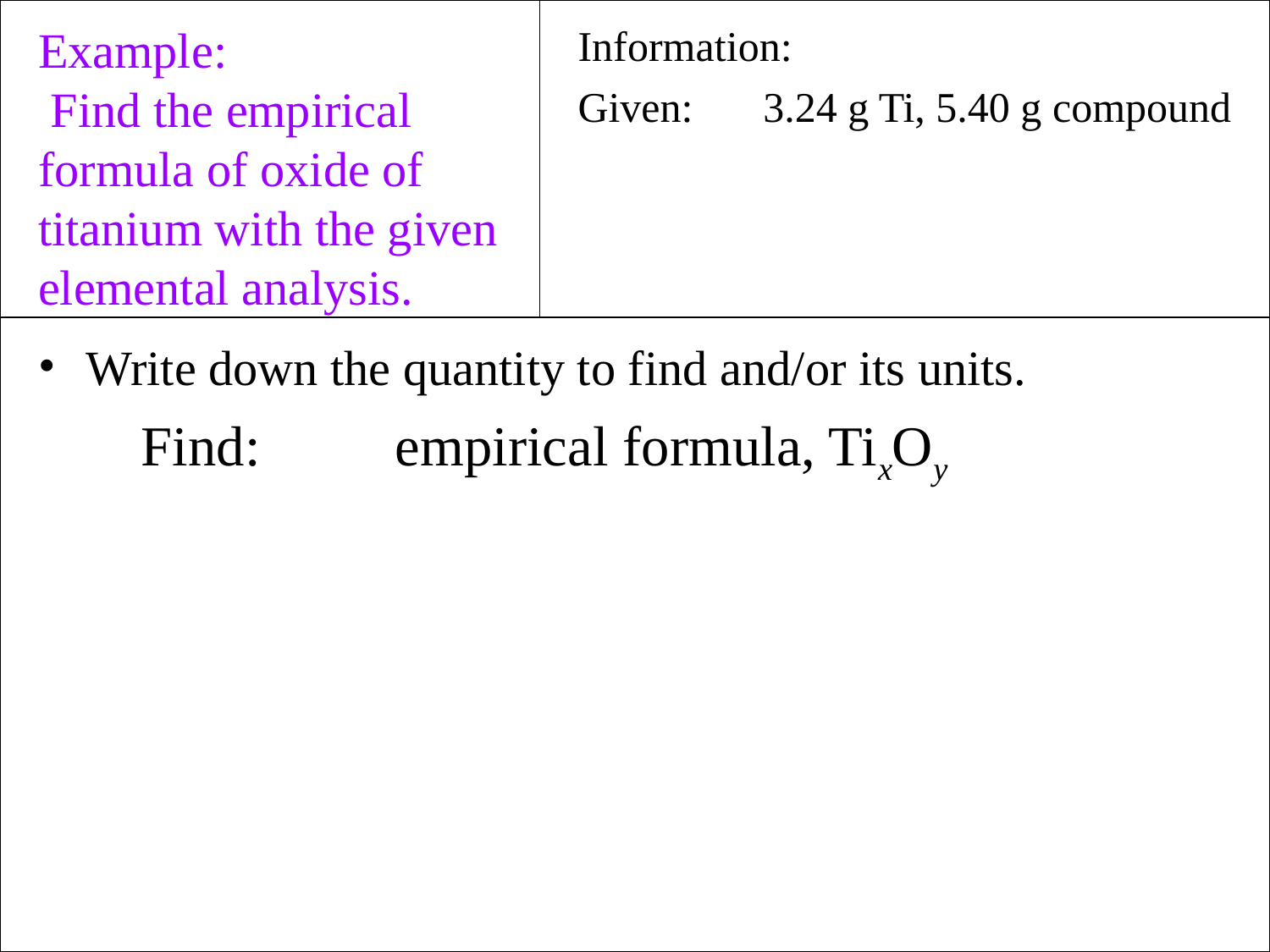

Example:
 Find the empirical formula of oxide of titanium with the given elemental analysis.
Information:
Given:	 3.24 g Ti, 5.40 g compound

Write down the quantity to find and/or its units.
	Find: 	empirical formula, TixOy